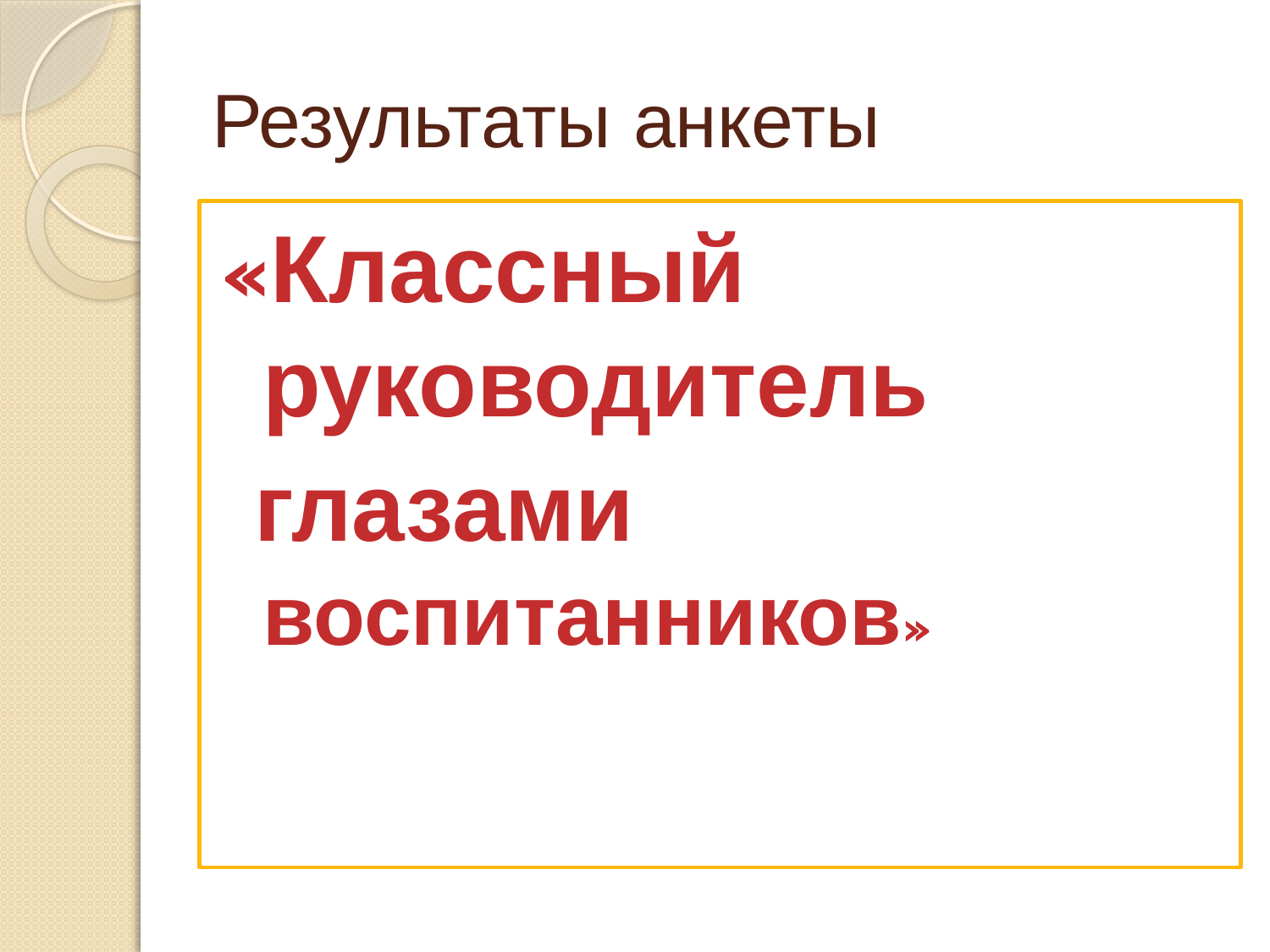

# Результаты анкеты
«Классный руководитель
 глазами  воспитанников»